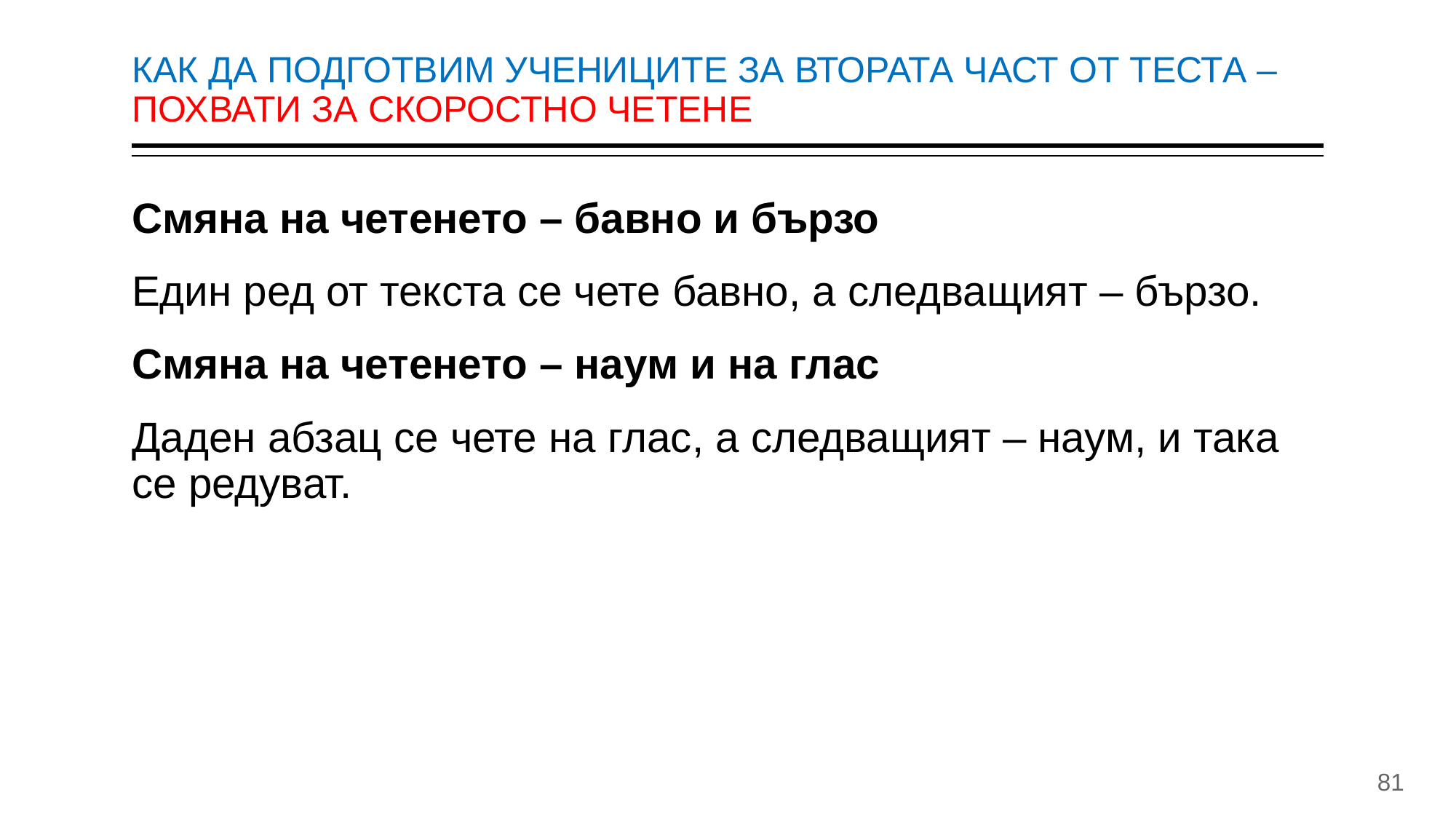

# КАК ДА ПОДГОТВИМ УЧЕНИЦИТЕ ЗА ВТОРАТА ЧАСТ ОТ ТЕСТА –ПОХВАТИ ЗА СКОРОСТНО ЧЕТЕНЕ
Смяна на четенето – бавно и бързо
Един ред от текста се чете бавно, а следващият – бързо.
Смяна на четенето – наум и на глас
Даден абзац се чете на глас, а следващият – наум, и така се редуват.
81